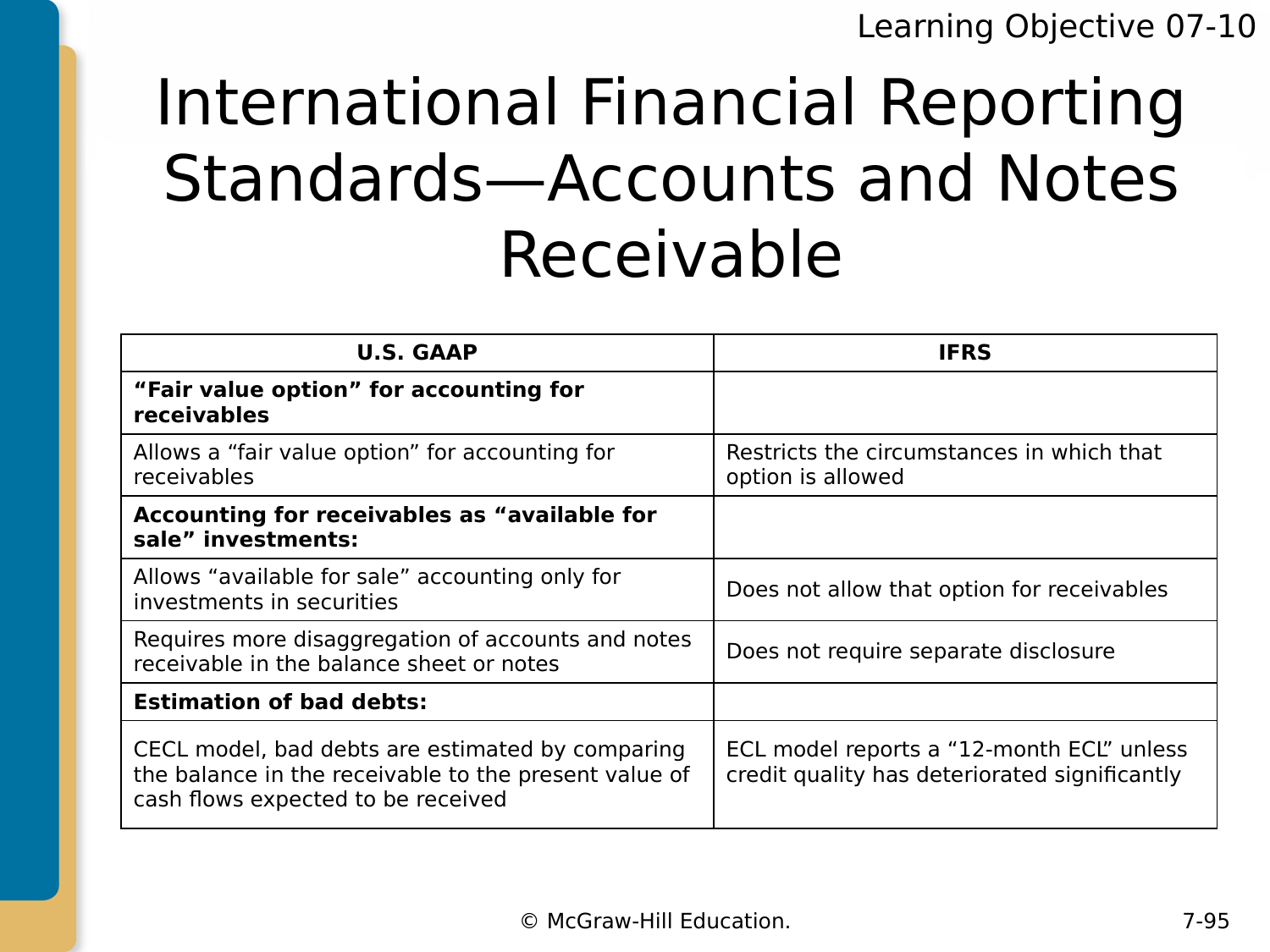

Learning Objective 07-10
# International Financial Reporting Standards—Accounts and Notes Receivable
| U.S. GAAP | IFRS |
| --- | --- |
| “Fair value option” for accounting for receivables |  |
| Allows a “fair value option” for accounting for receivables | Restricts the circumstances in which that option is allowed |
| Accounting for receivables as “available for sale” investments: |  |
| Allows “available for sale” accounting only for investments in securities | Does not allow that option for receivables |
| Requires more disaggregation of accounts and notes receivable in the balance sheet or notes | Does not require separate disclosure |
| Estimation of bad debts: |  |
| CECL model, bad debts are estimated by comparing the balance in the receivable to the present value of cash flows expected to be received | ECL model reports a “12-month ECL” unless credit quality has deteriorated significantly |